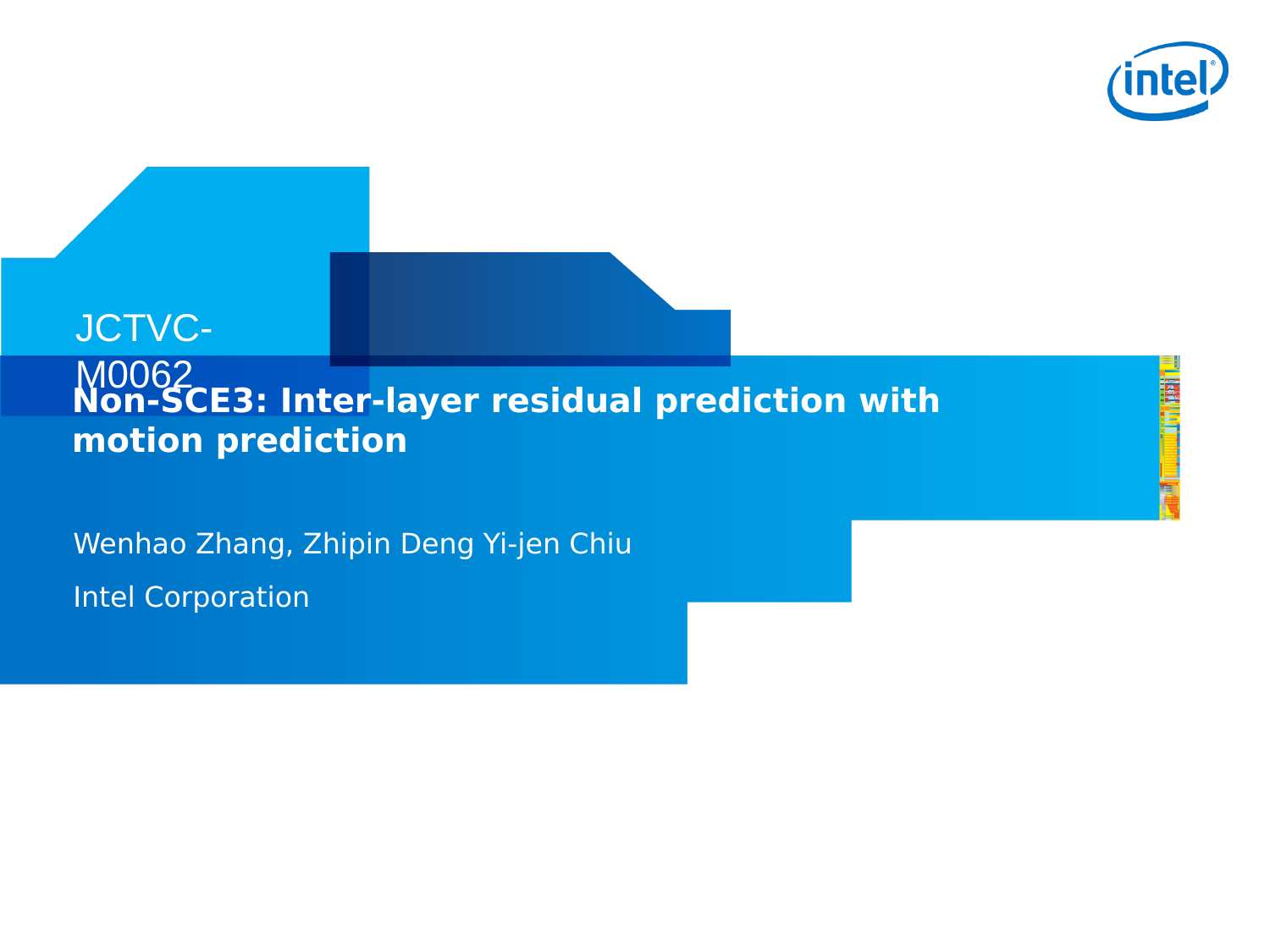

JCTVC-M0062
# Non-SCE3: Inter-layer residual prediction with motion prediction
Wenhao Zhang, Zhipin Deng Yi-jen Chiu
Intel Corporation